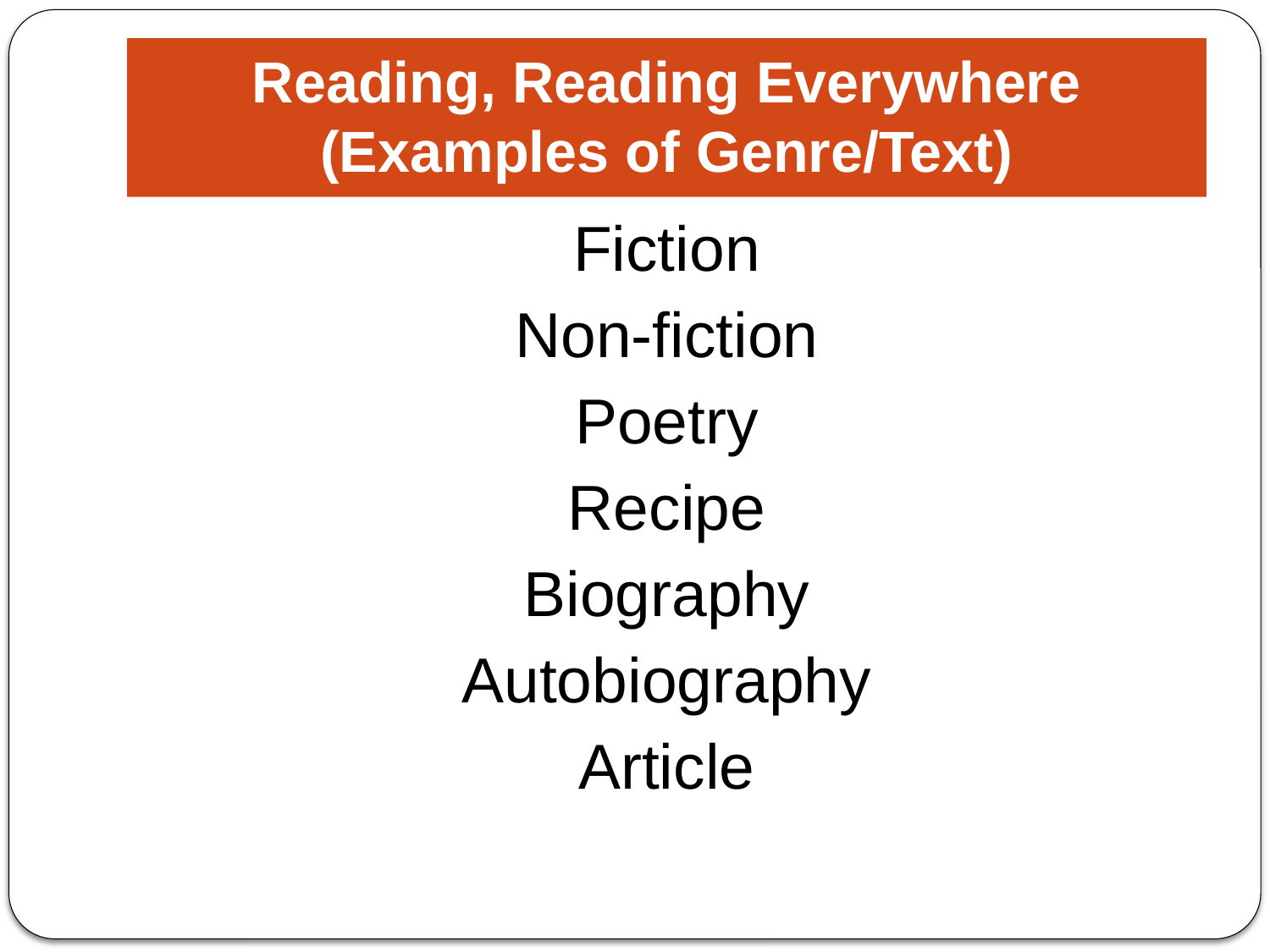

# Reading, Reading Everywhere (Examples of Genre/Text)
Fiction
Non-fiction
Poetry
Recipe
Biography
Autobiography
Article